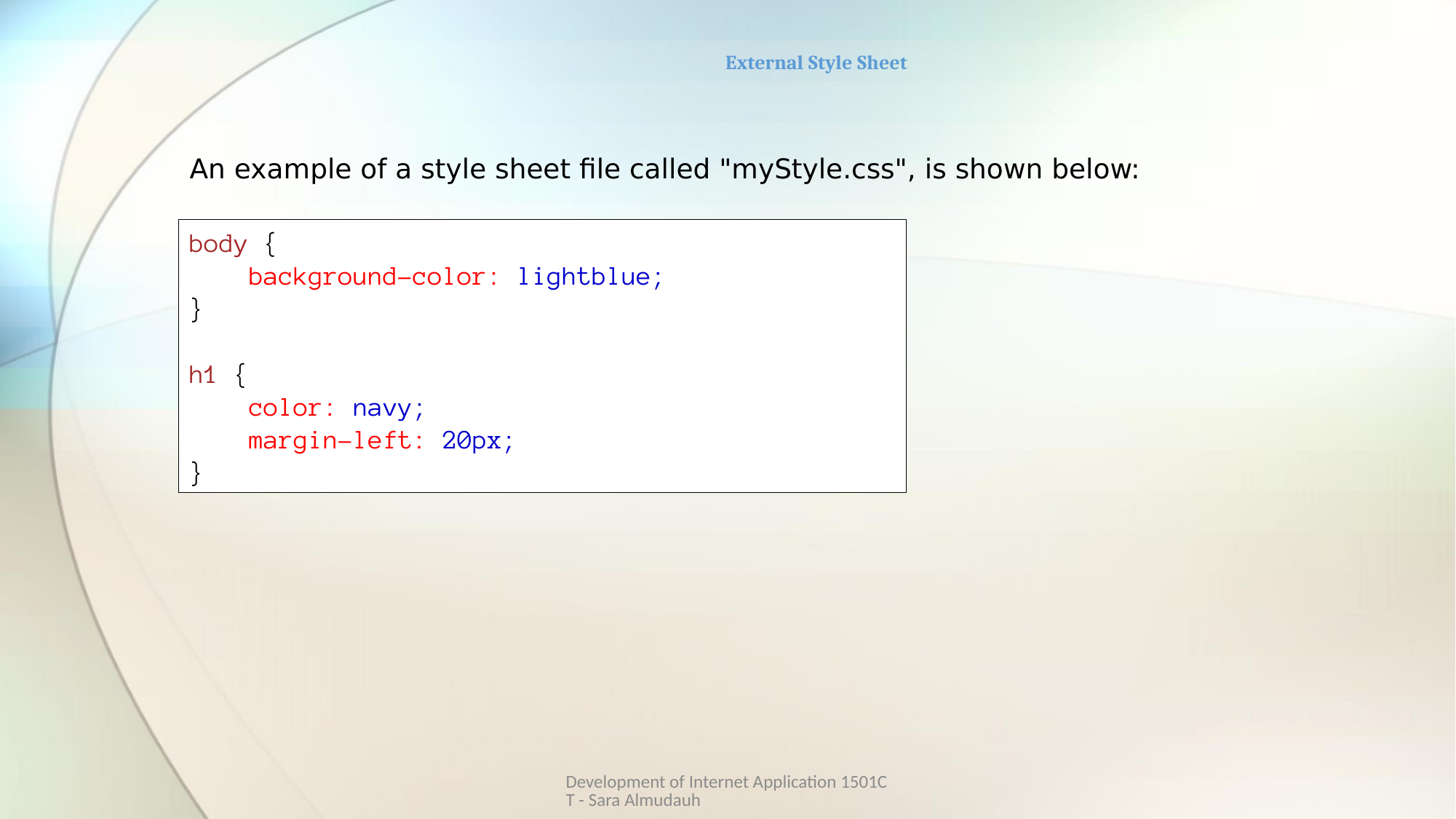

# External Style Sheet
An example of a style sheet file called "myStyle.css", is shown below:
body {
    background-color: lightblue;
}
h1 {
    color: navy;
    margin-left: 20px;
}
Development of Internet Application 1501CT - Sara Almudauh